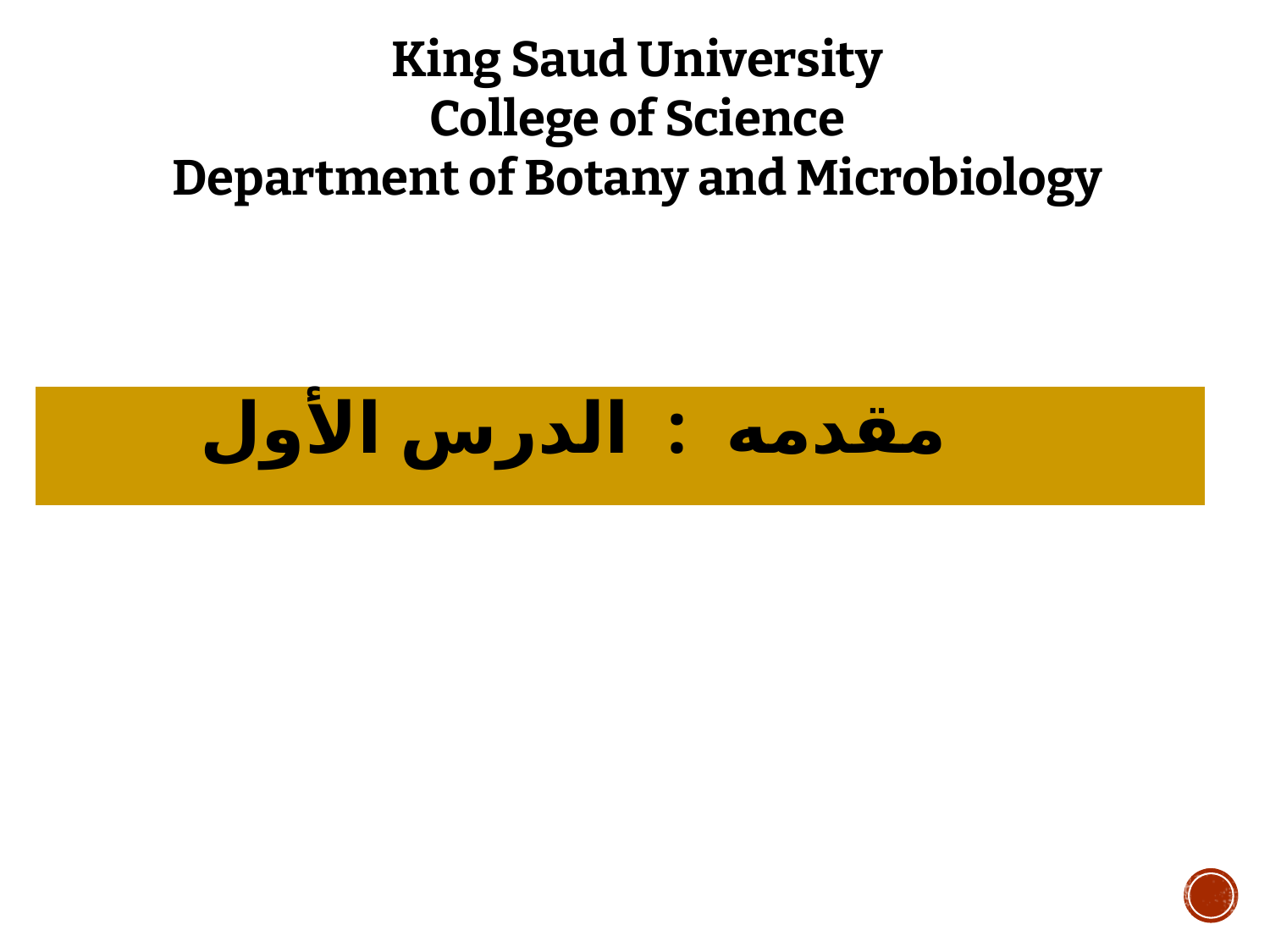

King Saud University
College of Science
Department of Botany and Microbiology
 مقدمه  :  الدرس الأول